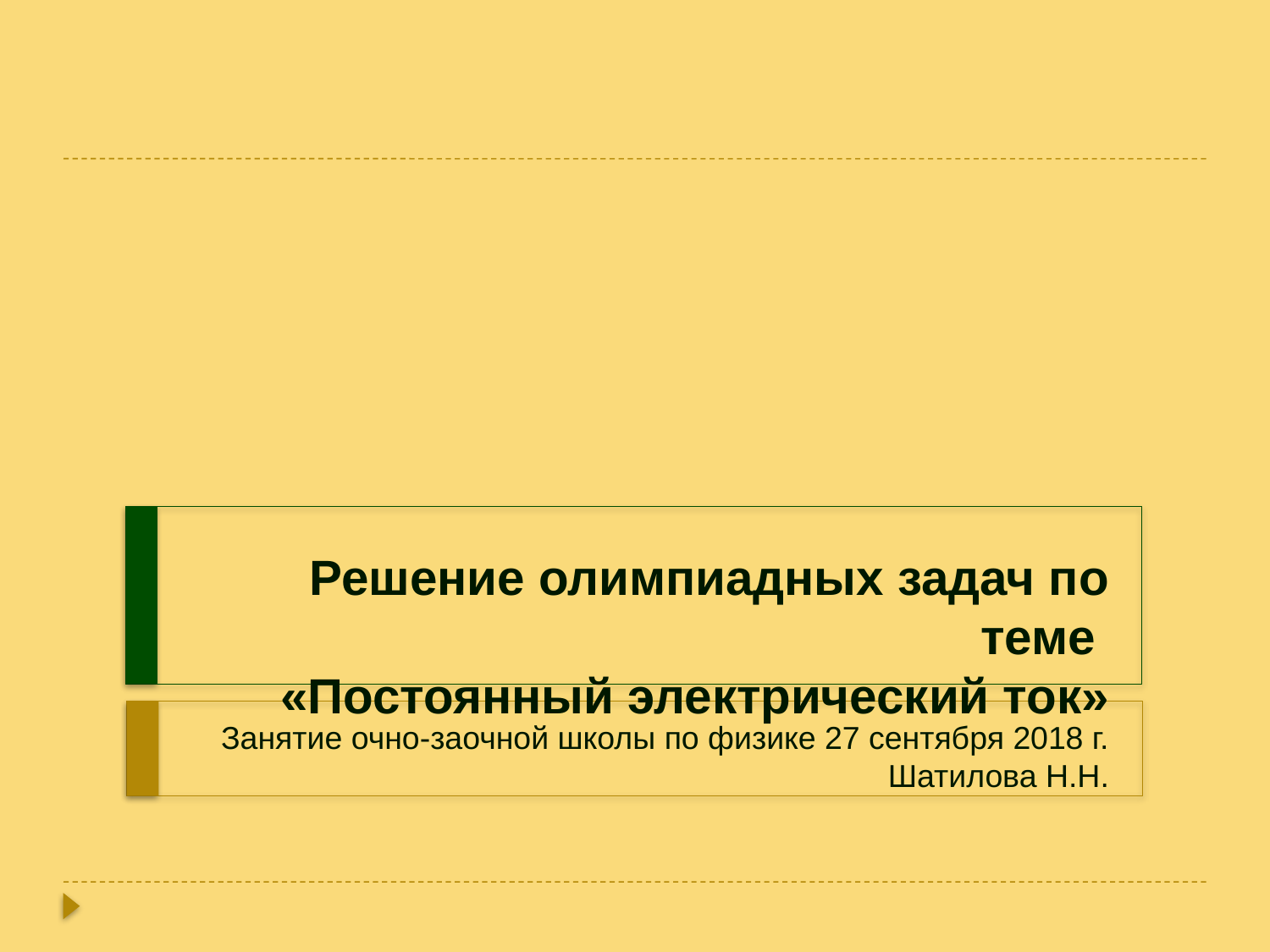

# Решение олимпиадных задач по теме «Постоянный электрический ток»
Занятие очно-заочной школы по физике 27 сентября 2018 г. Шатилова Н.Н.